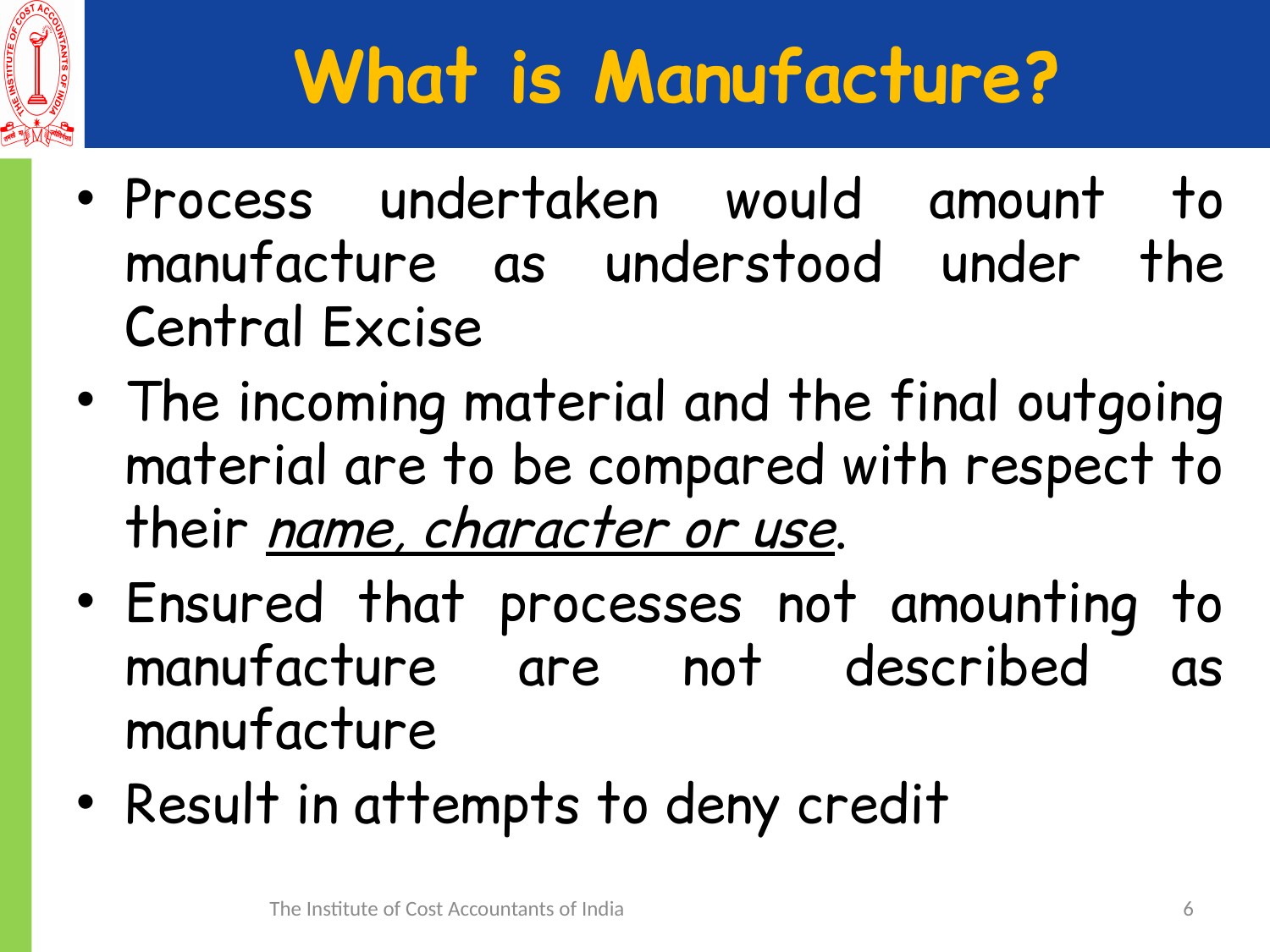

# What is Manufacture?
Process undertaken would amount to manufacture as understood under the Central Excise
The incoming material and the final outgoing material are to be compared with respect to their name, character or use.
Ensured that processes not amounting to manufacture are not described as manufacture
Result in attempts to deny credit
The Institute of Cost Accountants of India
6